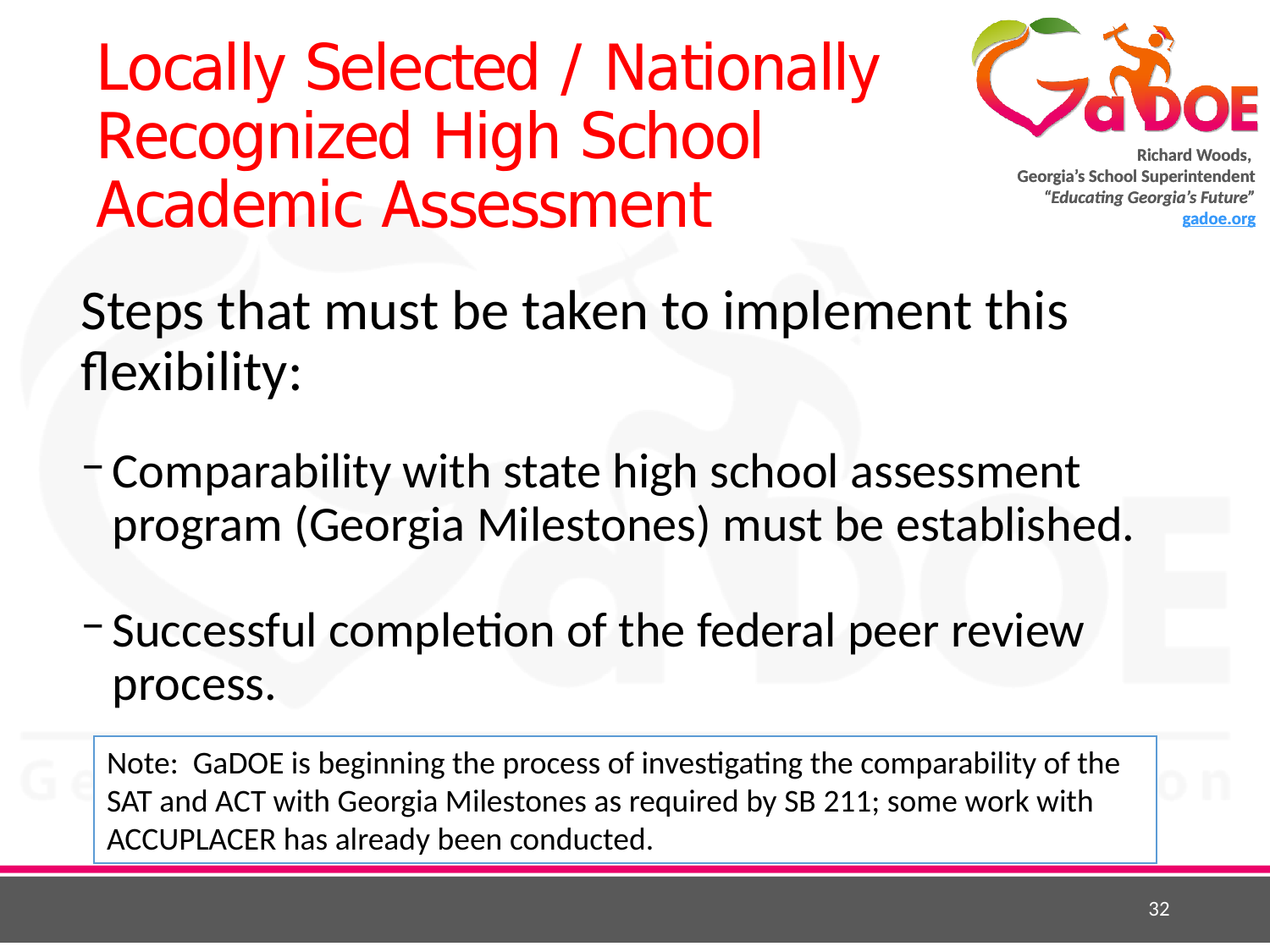

# Locally Selected / Nationally Recognized High School Academic Assessment
Steps that must be taken to implement this flexibility:

Comparability with state high school assessment program (Georgia Milestones) must be established.

Successful completion of the federal peer review process.

Note:  GaDOE is beginning the process of investigating the comparability of the SAT and ACT with Georgia Milestones as required by SB 211; some work with ACCUPLACER has already been conducted.
32